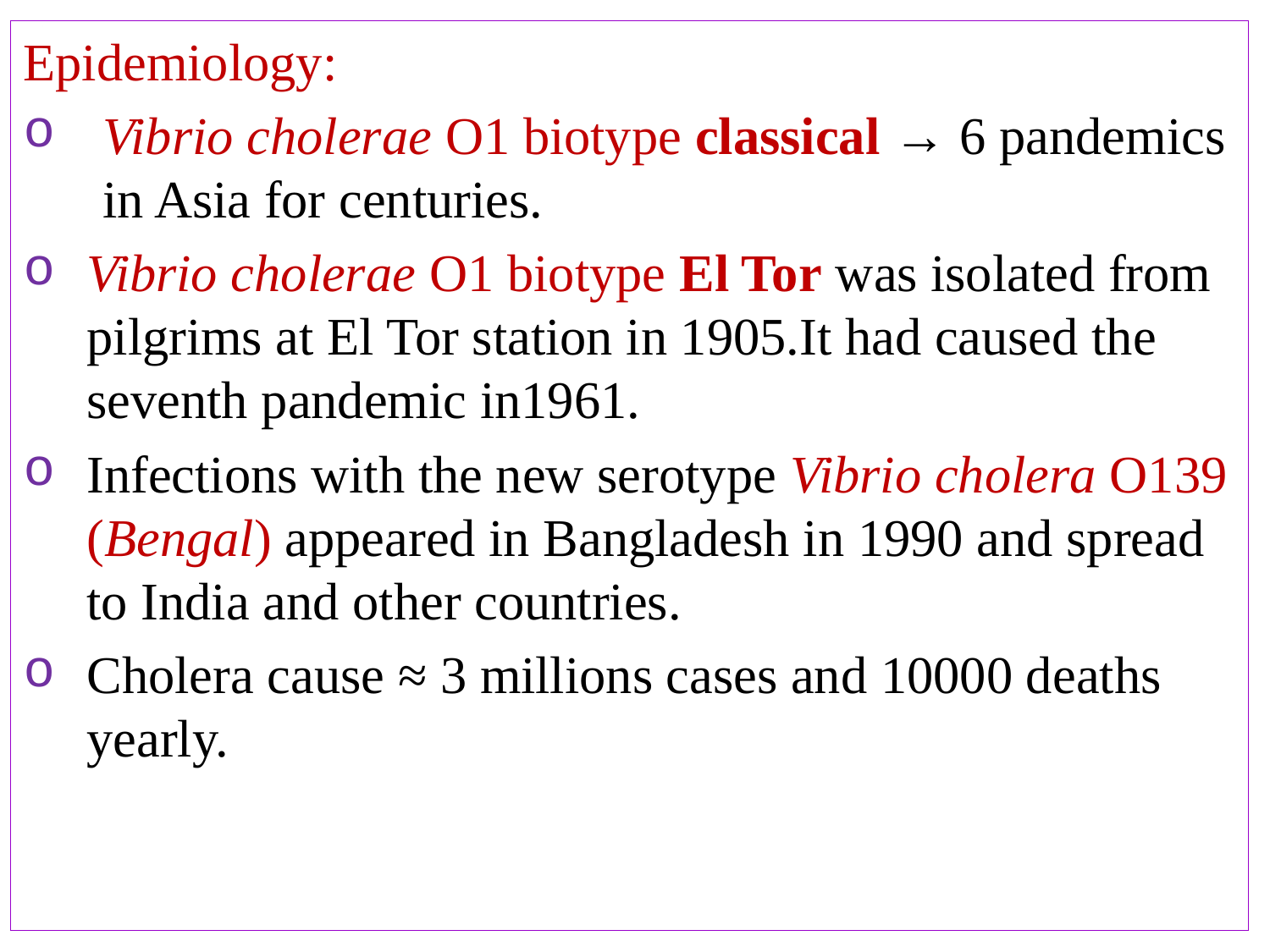

Epidemiology:
Vibrio cholerae O1 biotype classical → 6 pandemics in Asia for centuries.
Vibrio cholerae O1 biotype El Tor was isolated from pilgrims at El Tor station in 1905.It had caused the seventh pandemic in1961.
Infections with the new serotype Vibrio cholera O139 (Bengal) appeared in Bangladesh in 1990 and spread to India and other countries.
Cholera cause ≈ 3 millions cases and 10000 deaths yearly.
# N